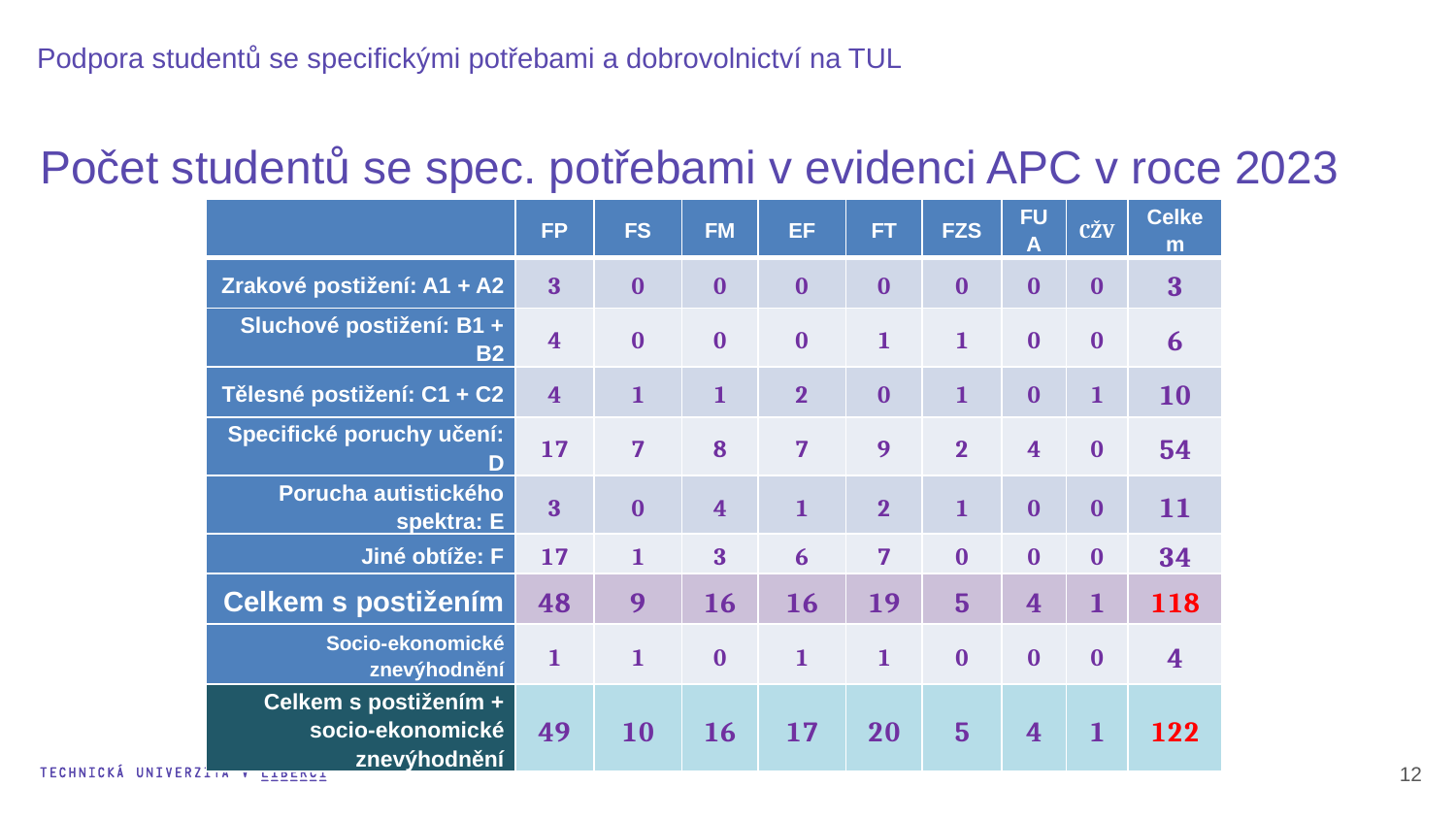

Podpora studentů se specifickými potřebami a dobrovolnictví na TUL
# Počet studentů se spec. potřebami v evidenci APC v roce 2023
|  | FP | FS | FM | EF | FT | FZS | FUA | CŽV | Celkem |
| --- | --- | --- | --- | --- | --- | --- | --- | --- | --- |
| Zrakové postižení: A1 + A2 | 3 | 0 | 0 | 0 | 0 | 0 | 0 | 0 | 3 |
| Sluchové postižení: B1 + B2 | 4 | 0 | 0 | 0 | 1 | 1 | 0 | 0 | 6 |
| Tělesné postižení: C1 + C2 | 4 | 1 | 1 | 2 | 0 | 1 | 0 | 1 | 10 |
| Specifické poruchy učení: D | 17 | 7 | 8 | 7 | 9 | 2 | 4 | 0 | 54 |
| Porucha autistického spektra: E | 3 | 0 | 4 | 1 | 2 | 1 | 0 | 0 | 11 |
| Jiné obtíže: F | 17 | 1 | 3 | 6 | 7 | 0 | 0 | 0 | 34 |
| Celkem s postižením | 48 | 9 | 16 | 16 | 19 | 5 | 4 | 1 | 118 |
| Socio-ekonomické znevýhodnění | 1 | 1 | 0 | 1 | 1 | 0 | 0 | 0 | 4 |
| Celkem s postižením + socio-ekonomické znevýhodnění | 49 | 10 | 16 | 17 | 20 | 5 | 4 | 1 | 122 |
12